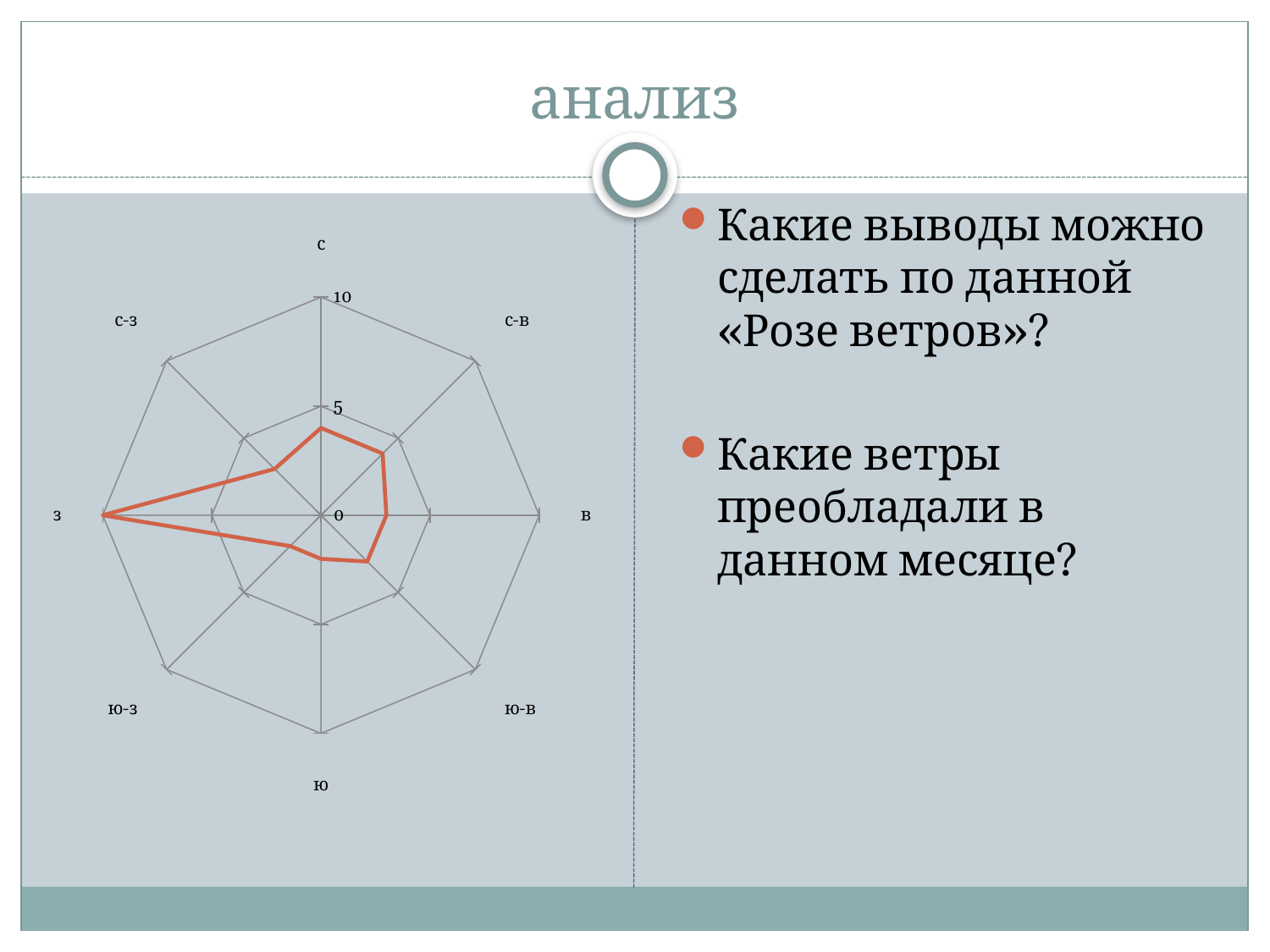

# анализ

### Chart

| Category |  |
|---|---|
| с | 4.0 |
| с-в | 4.0 |
| в | 3.0 |
| ю-в | 3.0 |
| ю | 2.0 |
| ю-з | 2.0 |
| з | 10.0 |
| с-з | 3.0 |
Какие выводы можно сделать по данной «Розе ветров»?

Какие ветры преобладали в данном месяце?